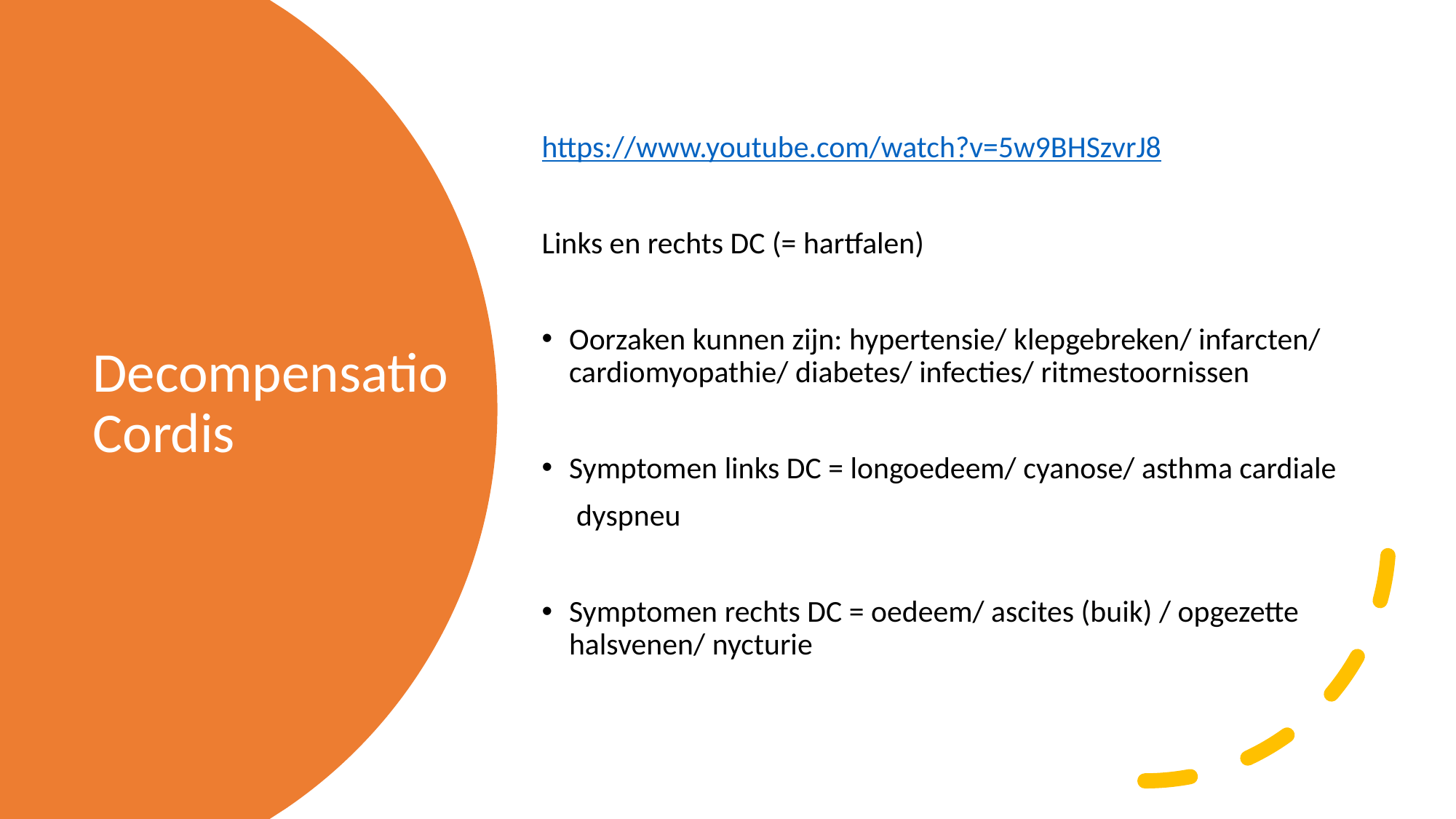

https://www.youtube.com/watch?v=5w9BHSzvrJ8

Links en rechts DC (= hartfalen)

Oorzaken kunnen zijn: hypertensie/ klepgebreken/ infarcten/ cardiomyopathie/ diabetes/ infecties/ ritmestoornissen

Symptomen links DC = longoedeem/ cyanose/ asthma cardiale
     dyspneu

Symptomen rechts DC = oedeem/ ascites (buik) / opgezette halsvenen/ nycturie

# Decompensatio Cordis